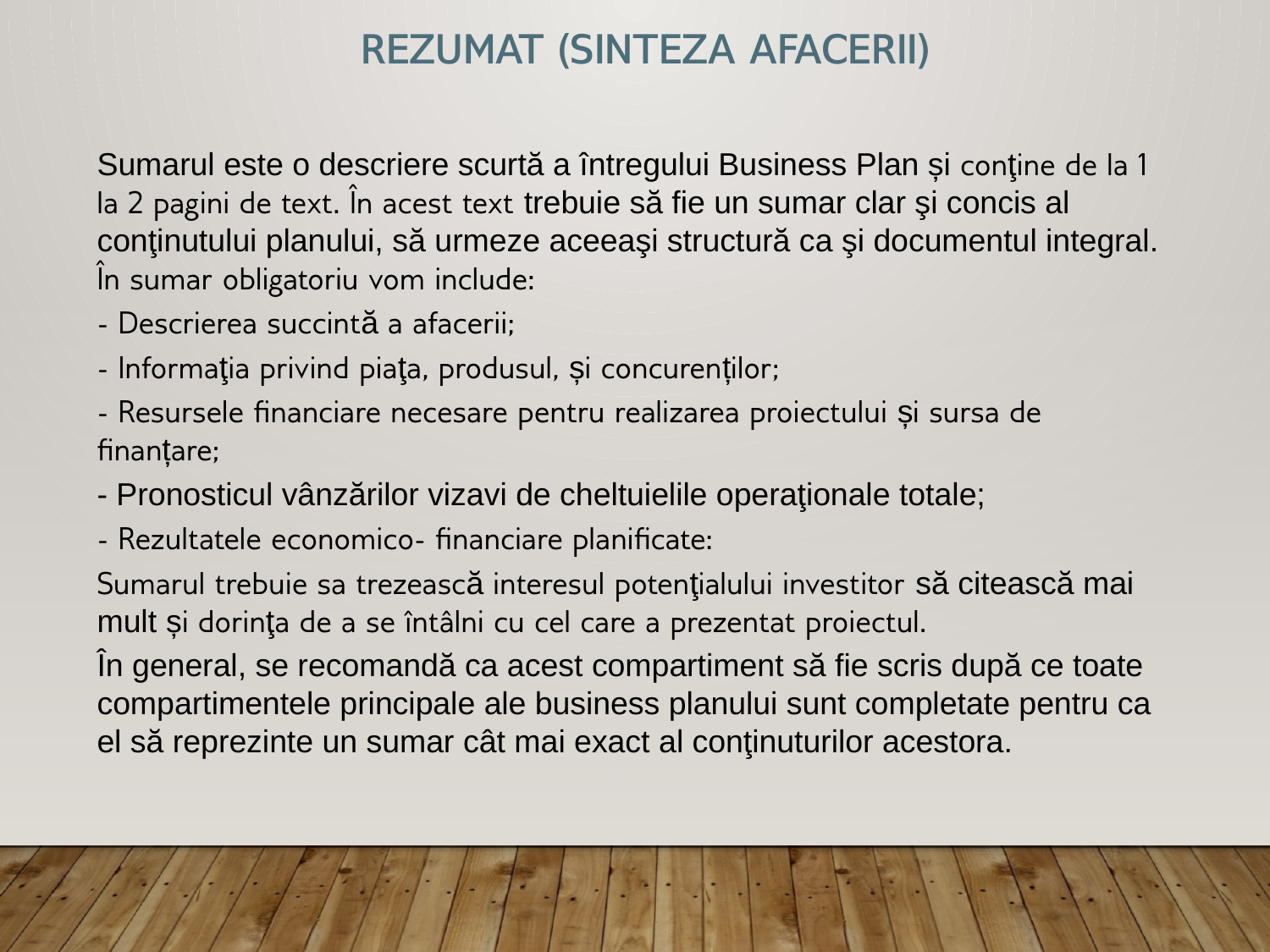

# REZUMAT (SINTEZA AFACERII)
Sumarul este o descriere scurtă a întregului Business Plan și conţine de la 1 la 2 pagini de text. În acest text trebuie să fie un sumar clar şi concis al conţinutului planului, să urmeze aceeaşi structură ca şi documentul integral. În sumar obligatoriu vom include:
- Descrierea succintă a afacerii;
- Informaţia privind piaţa, produsul, și concurenților;
- Resursele financiare necesare pentru realizarea proiectului și sursa de finanțare;
- Pronosticul vânzărilor vizavi de cheltuielile operaţionale totale;
- Rezultatele economico- financiare planificate:
Sumarul trebuie sa trezească interesul potenţialului investitor să citească mai mult și dorinţa de a se întâlni cu cel care a prezentat proiectul.
În general, se recomandă ca acest compartiment să fie scris după ce toate compartimentele principale ale business planului sunt completate pentru ca el să reprezinte un sumar cât mai exact al conţinuturilor acestora.